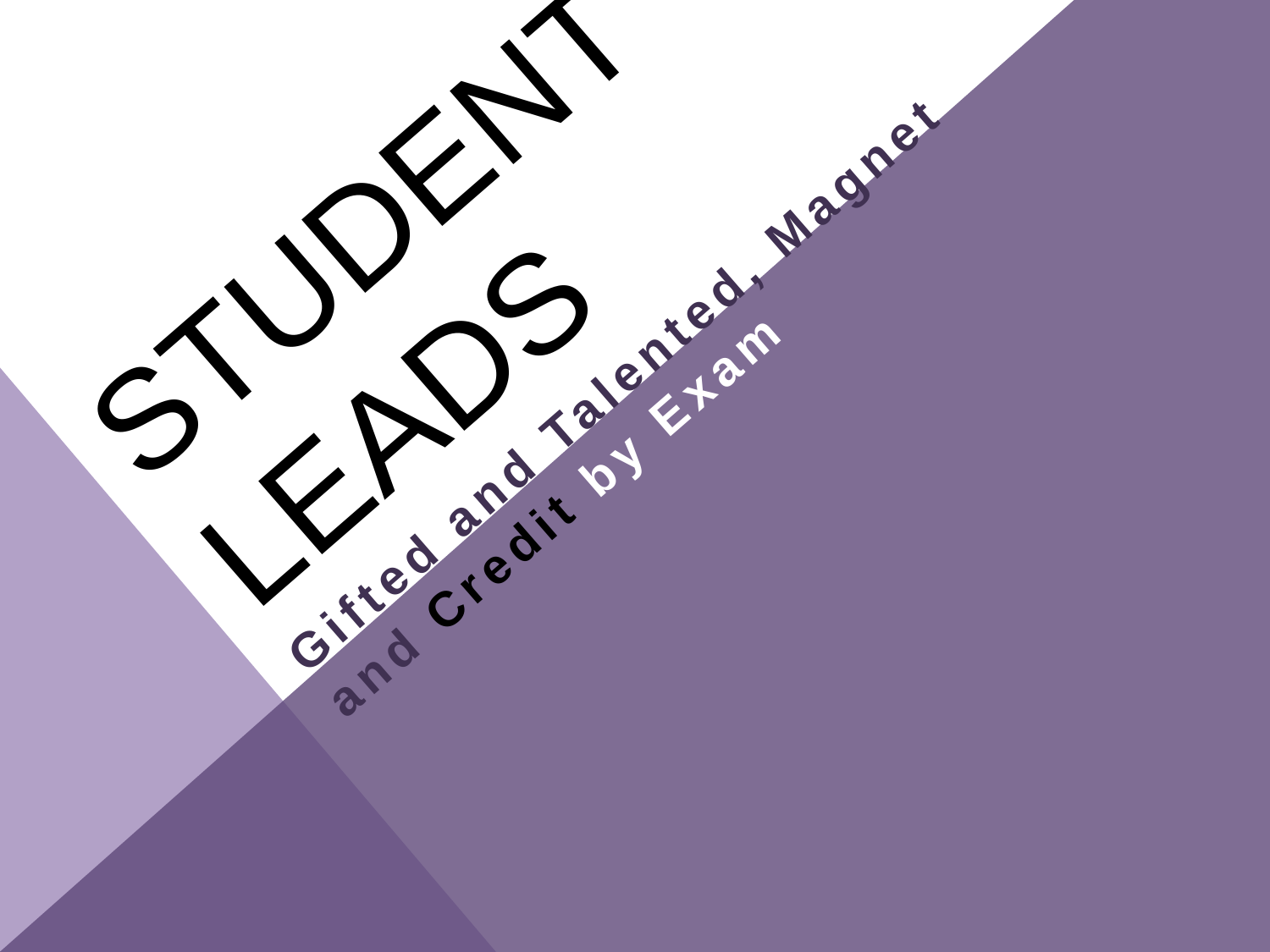

# Student leads
Gifted and Talented, Magnet and Credit by Exam